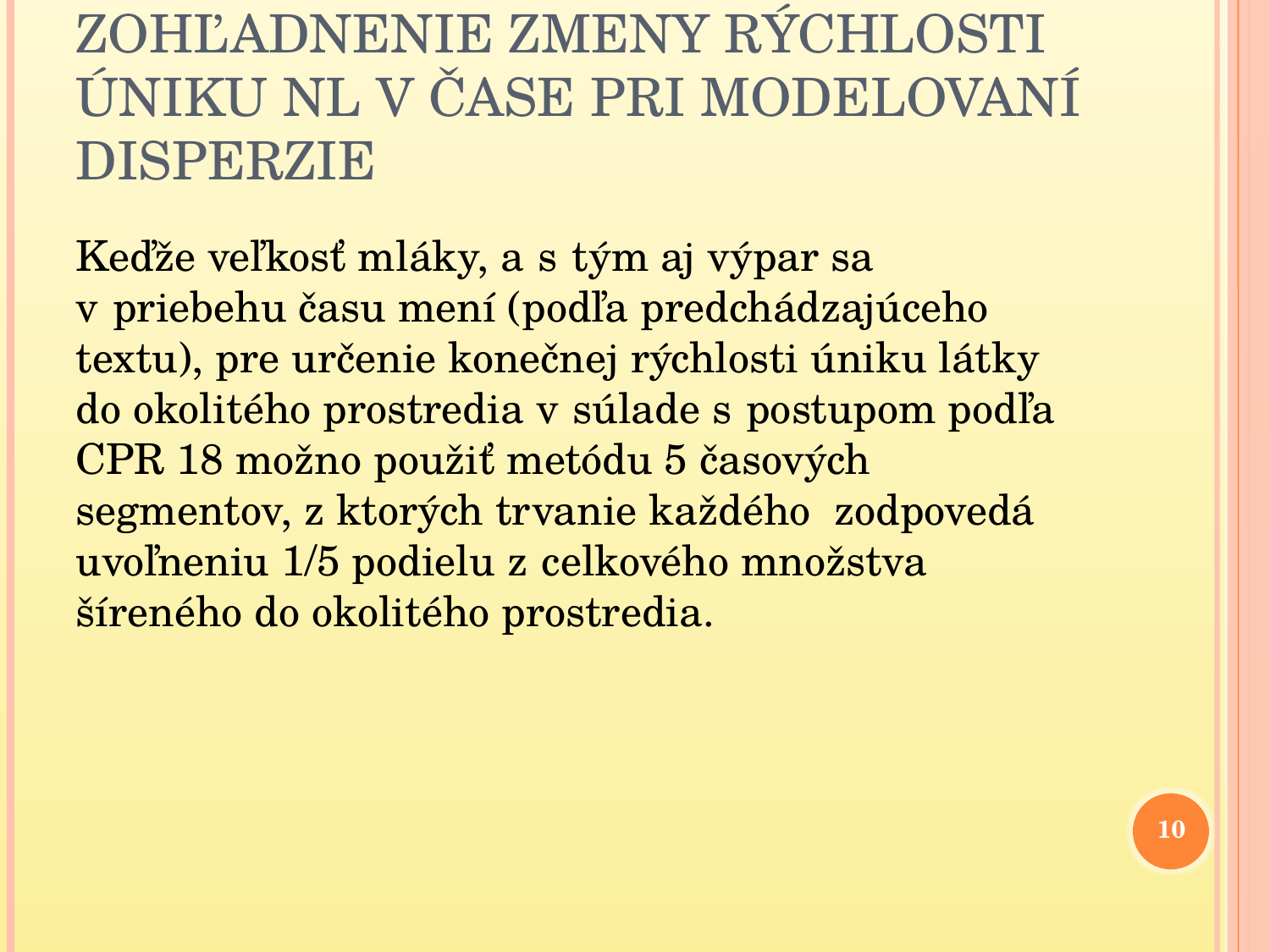

# Zohľadnenie zmeny rýchlosti úniku NL v čase pri modelovaní disperzie
Keďže veľkosť mláky, a s tým aj výpar sa v priebehu času mení (podľa predchádzajúceho textu), pre určenie konečnej rýchlosti úniku látky do okolitého prostredia v súlade s postupom podľa CPR 18 možno použiť metódu 5 časových segmentov, z ktorých trvanie každého  zodpovedá uvoľneniu 1/5 podielu z celkového množstva šíreného do okolitého prostredia.

10